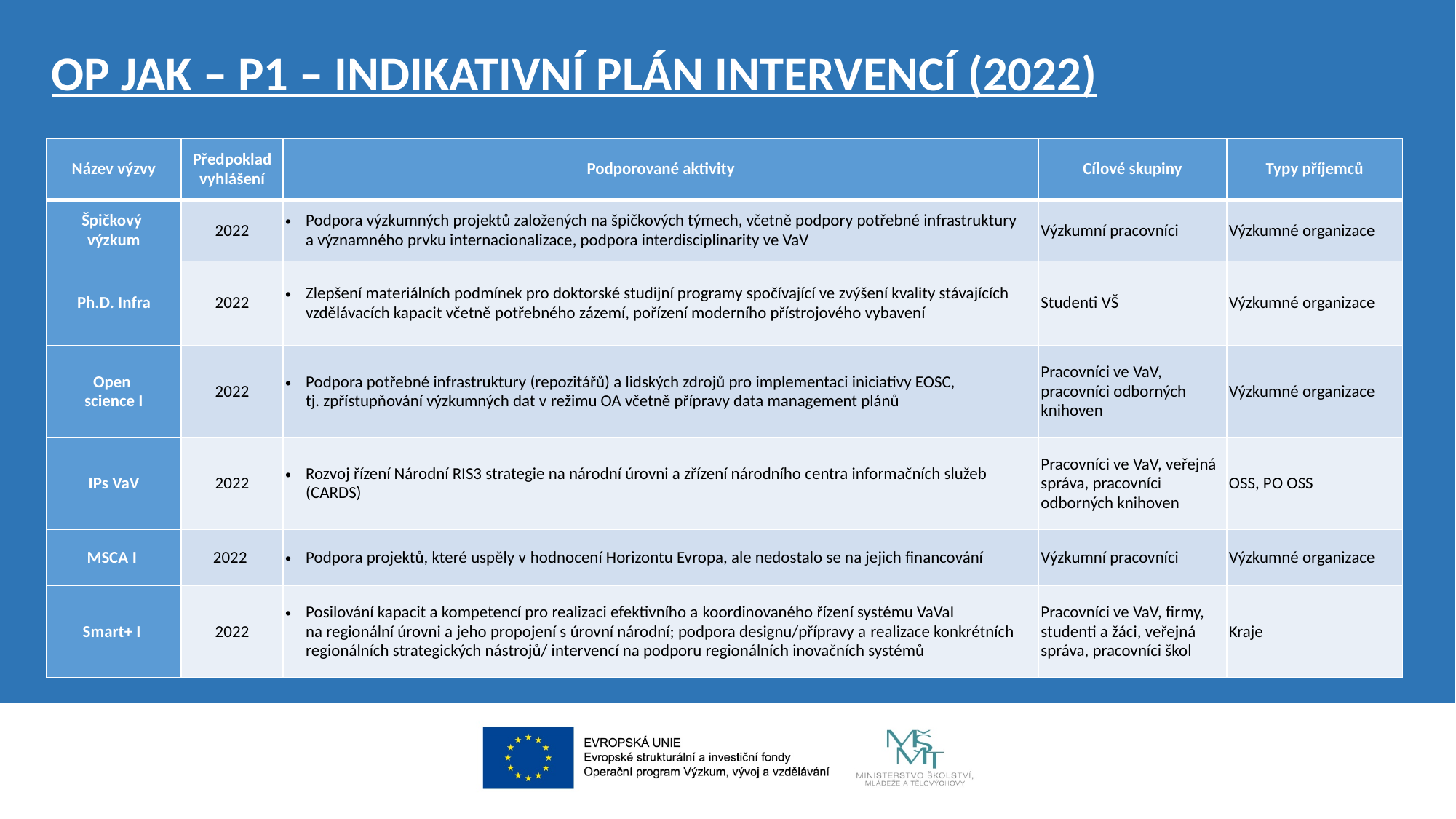

# OP JAK – P1 – INDIKATIVNÍ PLÁN INTERVENCÍ (2022)
| Název výzvy | Předpoklad vyhlášení | Podporované aktivity | Cílové skupiny | Typy příjemců |
| --- | --- | --- | --- | --- |
| Špičkový výzkum | 2022 | Podpora výzkumných projektů založených na špičkových týmech, včetně podpory potřebné infrastruktury a významného prvku internacionalizace, podpora interdisciplinarity ve VaV | Výzkumní pracovníci | Výzkumné organizace |
| Ph.D. Infra | 2022 | Zlepšení materiálních podmínek pro doktorské studijní programy spočívající ve zvýšení kvality stávajících vzdělávacích kapacit včetně potřebného zázemí, pořízení moderního přístrojového vybavení | Studenti VŠ | Výzkumné organizace |
| Open science I | 2022 | Podpora potřebné infrastruktury (repozitářů) a lidských zdrojů pro implementaci iniciativy EOSC, tj. zpřístupňování výzkumných dat v režimu OA včetně přípravy data management plánů | Pracovníci ve VaV, pracovníci odborných knihoven | Výzkumné organizace |
| IPs VaV | 2022 | Rozvoj řízení Národní RIS3 strategie na národní úrovni a zřízení národního centra informačních služeb (CARDS) | Pracovníci ve VaV, veřejná správa, pracovníci odborných knihoven | OSS, PO OSS |
| MSCA I | 2022 | Podpora projektů, které uspěly v hodnocení Horizontu Evropa, ale nedostalo se na jejich financování | Výzkumní pracovníci | Výzkumné organizace |
| Smart+ I | 2022 | Posilování kapacit a kompetencí pro realizaci efektivního a koordinovaného řízení systému VaVaI na regionální úrovni a jeho propojení s úrovní národní; podpora designu/přípravy a realizace konkrétních regionálních strategických nástrojů/ intervencí na podporu regionálních inovačních systémů | Pracovníci ve VaV, firmy, studenti a žáci, veřejná správa, pracovníci škol | Kraje |